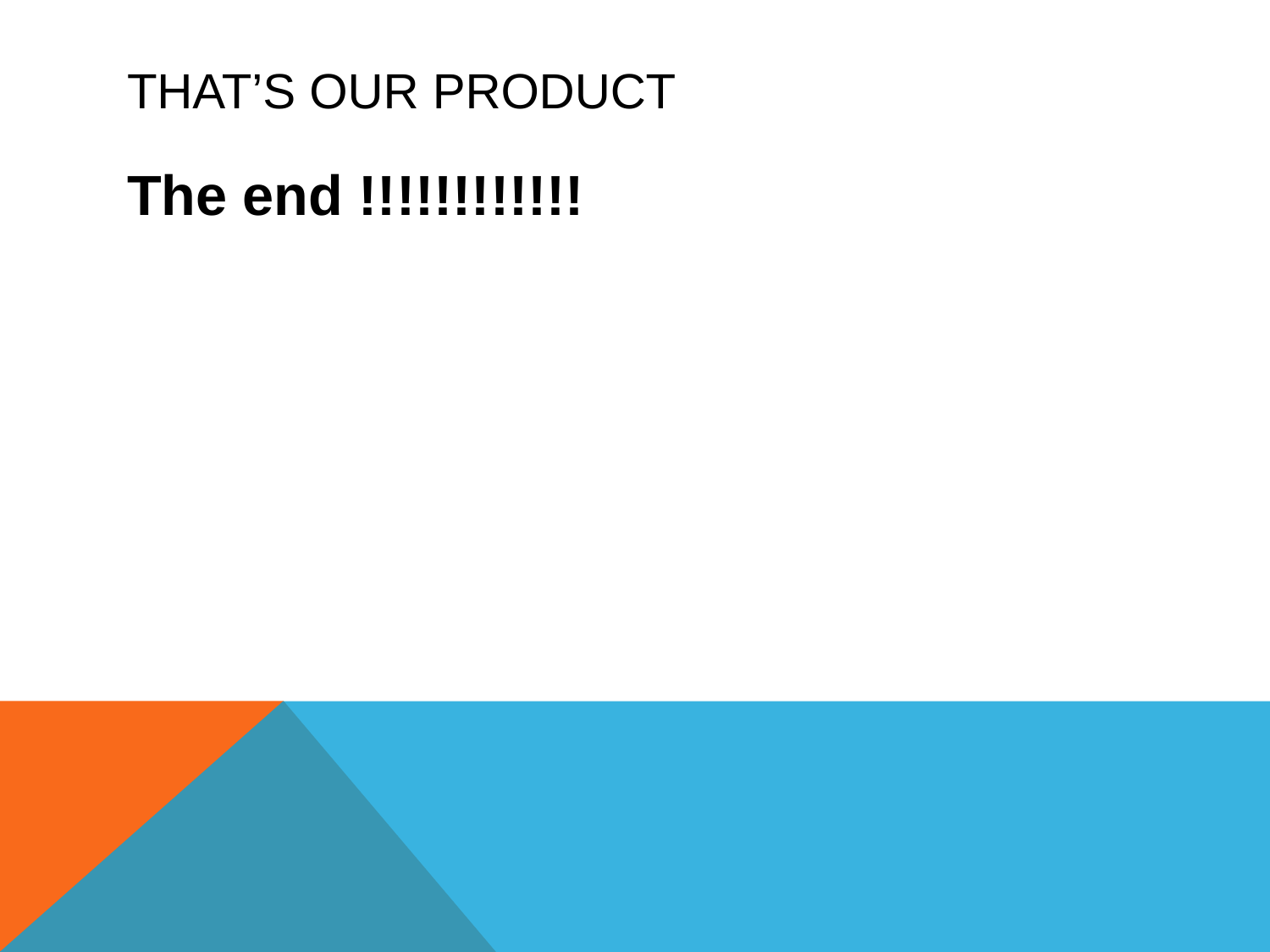

# That’s our product
The end !!!!!!!!!!!!